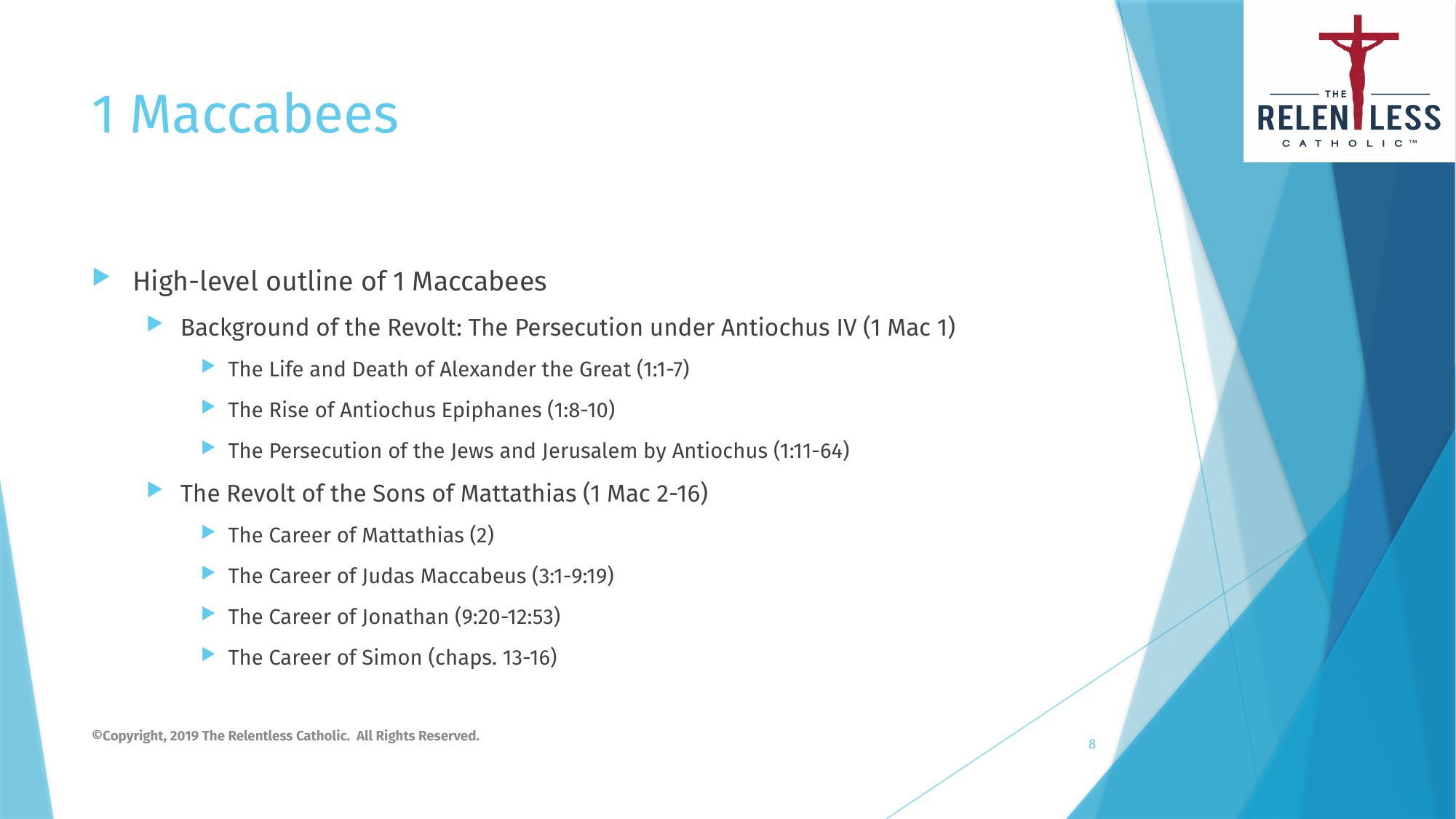

# 1 Maccabees
High-level outline of 1 Maccabees
Background of the Revolt: The Persecution under Antiochus IV (1 Mac 1)
The Life and Death of Alexander the Great (1:1-7)
The Rise of Antiochus Epiphanes (1:8-10)
The Persecution of the Jews and Jerusalem by Antiochus (1:11-64)
The Revolt of the Sons of Mattathias (1 Mac 2-16)
The Career of Mattathias (2)
The Career of Judas Maccabeus (3:1-9:19)
The Career of Jonathan (9:20-12:53)
The Career of Simon (chaps. 13-16)
©Copyright, 2019 The Relentless Catholic.  All Rights Reserved.

8